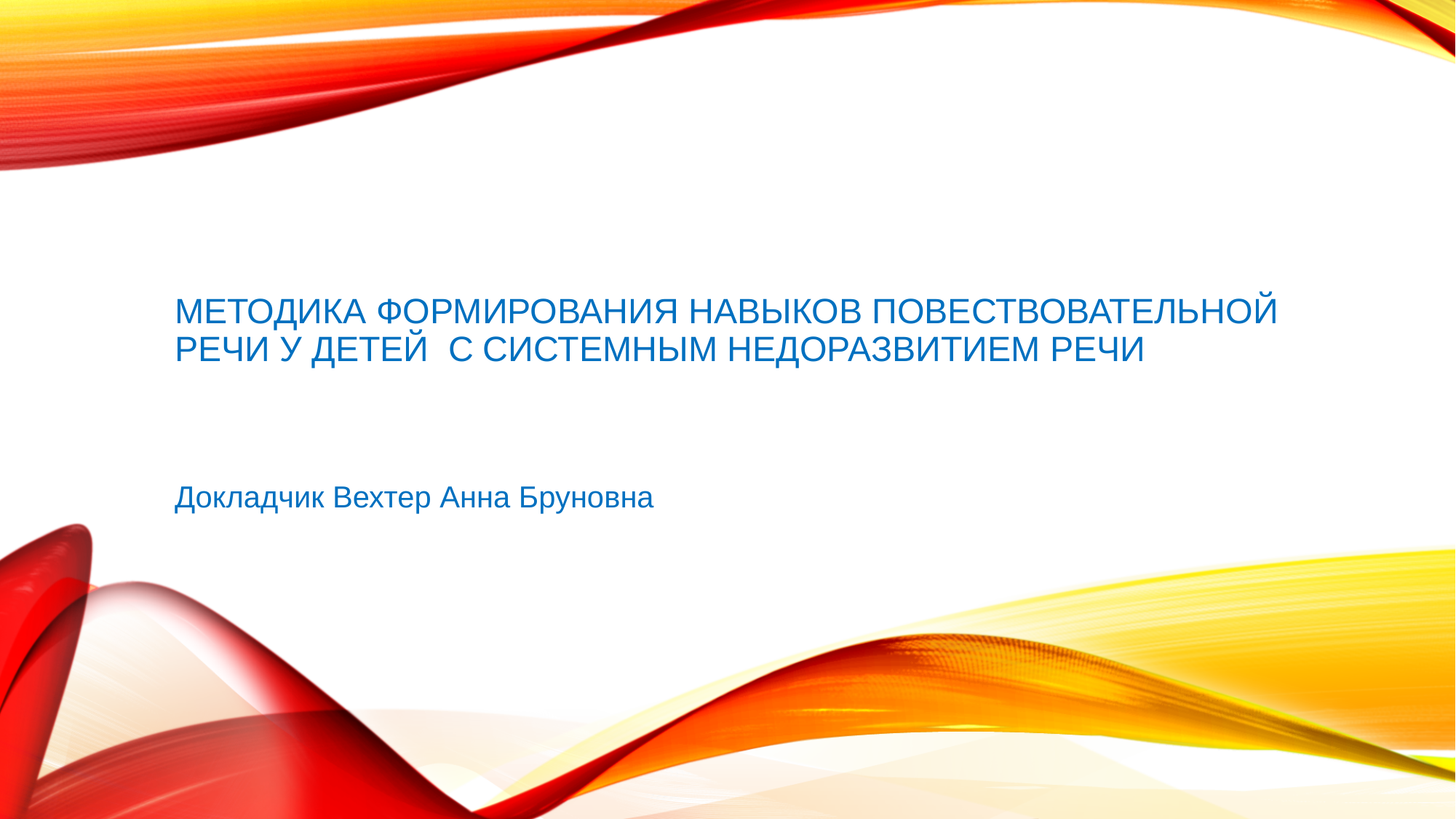

# Методика формирования навыков повествовательной речи у детей  с системным недоразвитием речи
Докладчик Вехтер Анна Бруновна